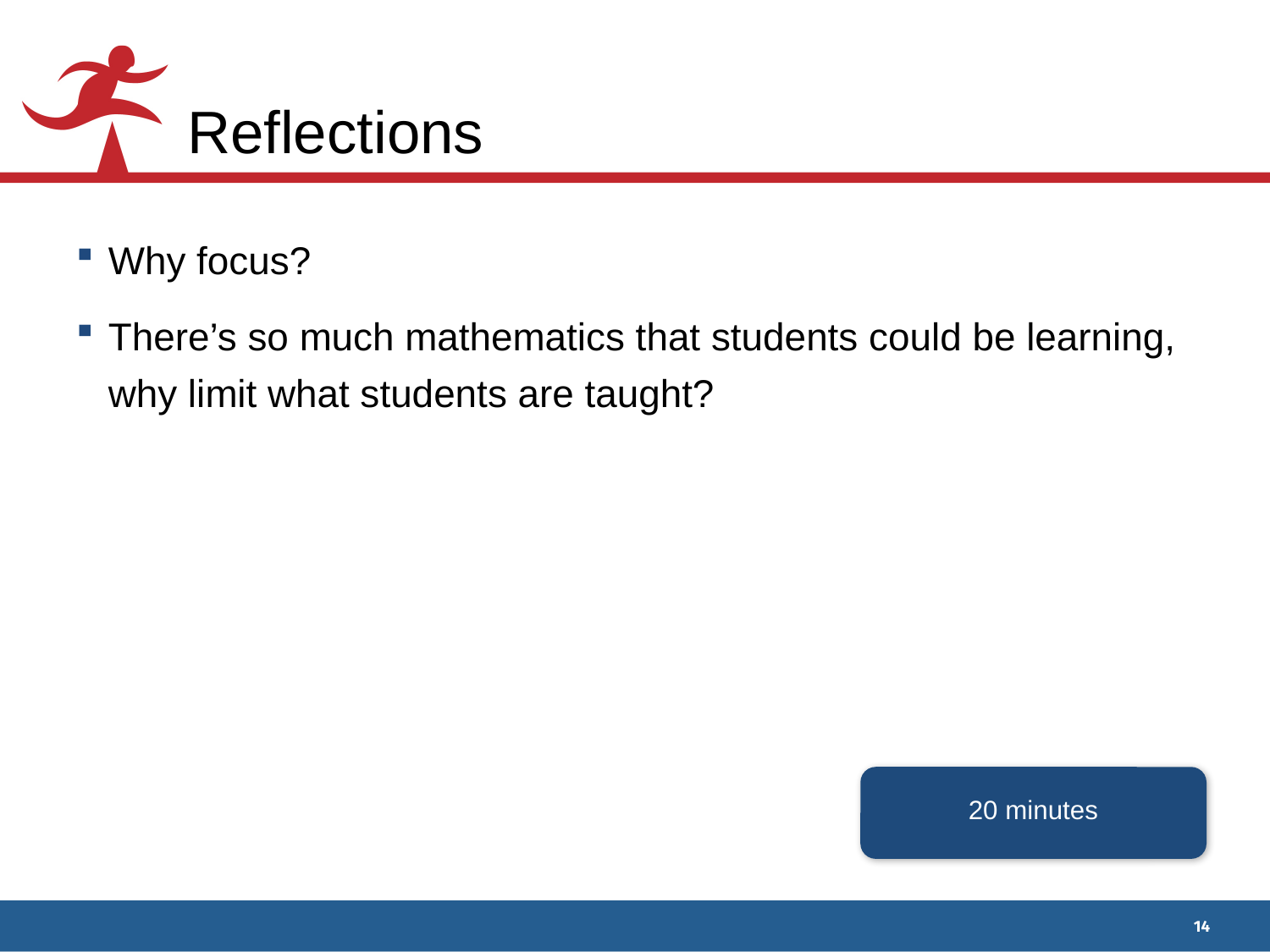

# Reflections
Why focus?
There’s so much mathematics that students could be learning, why limit what students are taught?

20 minutes